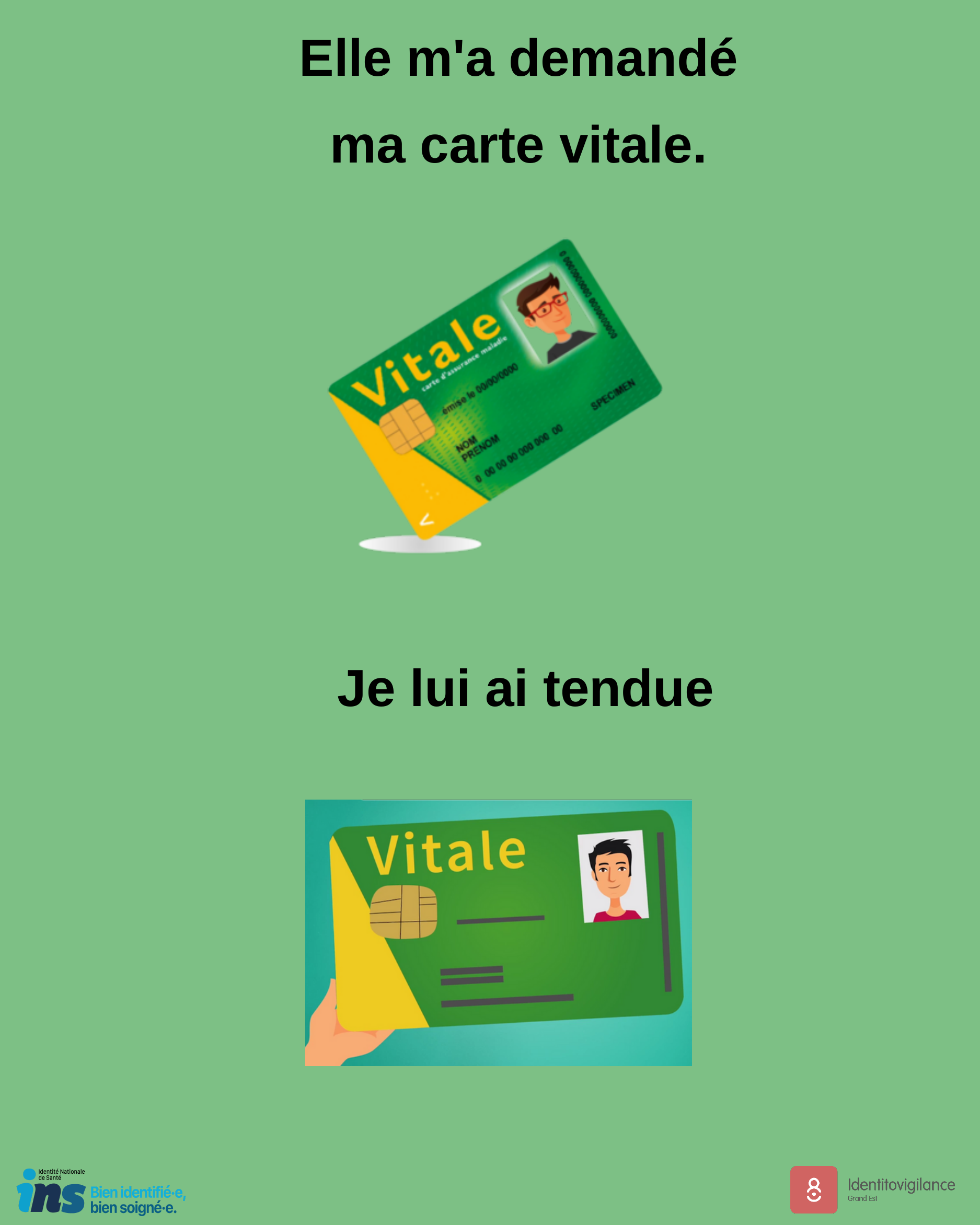

Elle m'a demandé
ma carte vitale.

 Je lui ai tendue